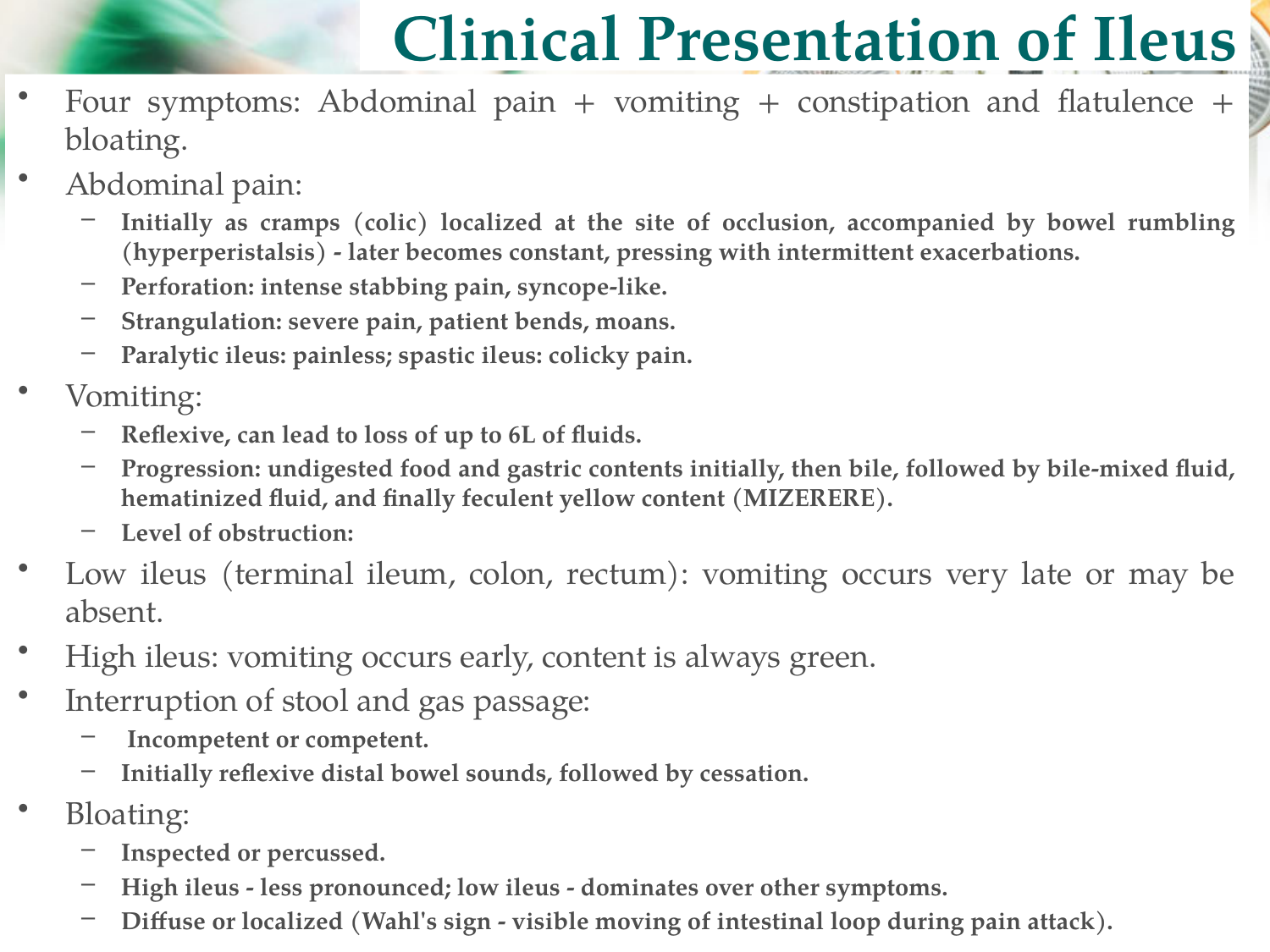

# Clinical Presentation of Ileus
Four symptoms: Abdominal pain + vomiting + constipation and flatulence + bloating.
Abdominal pain:
Initially as cramps (colic) localized at the site of occlusion, accompanied by bowel rumbling (hyperperistalsis) - later becomes constant, pressing with intermittent exacerbations.
Perforation: intense stabbing pain, syncope-like.
Strangulation: severe pain, patient bends, moans.
Paralytic ileus: painless; spastic ileus: colicky pain.
Vomiting:
Reflexive, can lead to loss of up to 6L of fluids.
Progression: undigested food and gastric contents initially, then bile, followed by bile-mixed fluid, hematinized fluid, and finally feculent yellow content (MIZERERE).
Level of obstruction:
Low ileus (terminal ileum, colon, rectum): vomiting occurs very late or may be absent.
High ileus: vomiting occurs early, content is always green.
Interruption of stool and gas passage:
 Incompetent or competent.
Initially reflexive distal bowel sounds, followed by cessation.
Bloating:
Inspected or percussed.
High ileus - less pronounced; low ileus - dominates over other symptoms.
Diffuse or localized (Wahl's sign - visible moving of intestinal loop during pain attack).